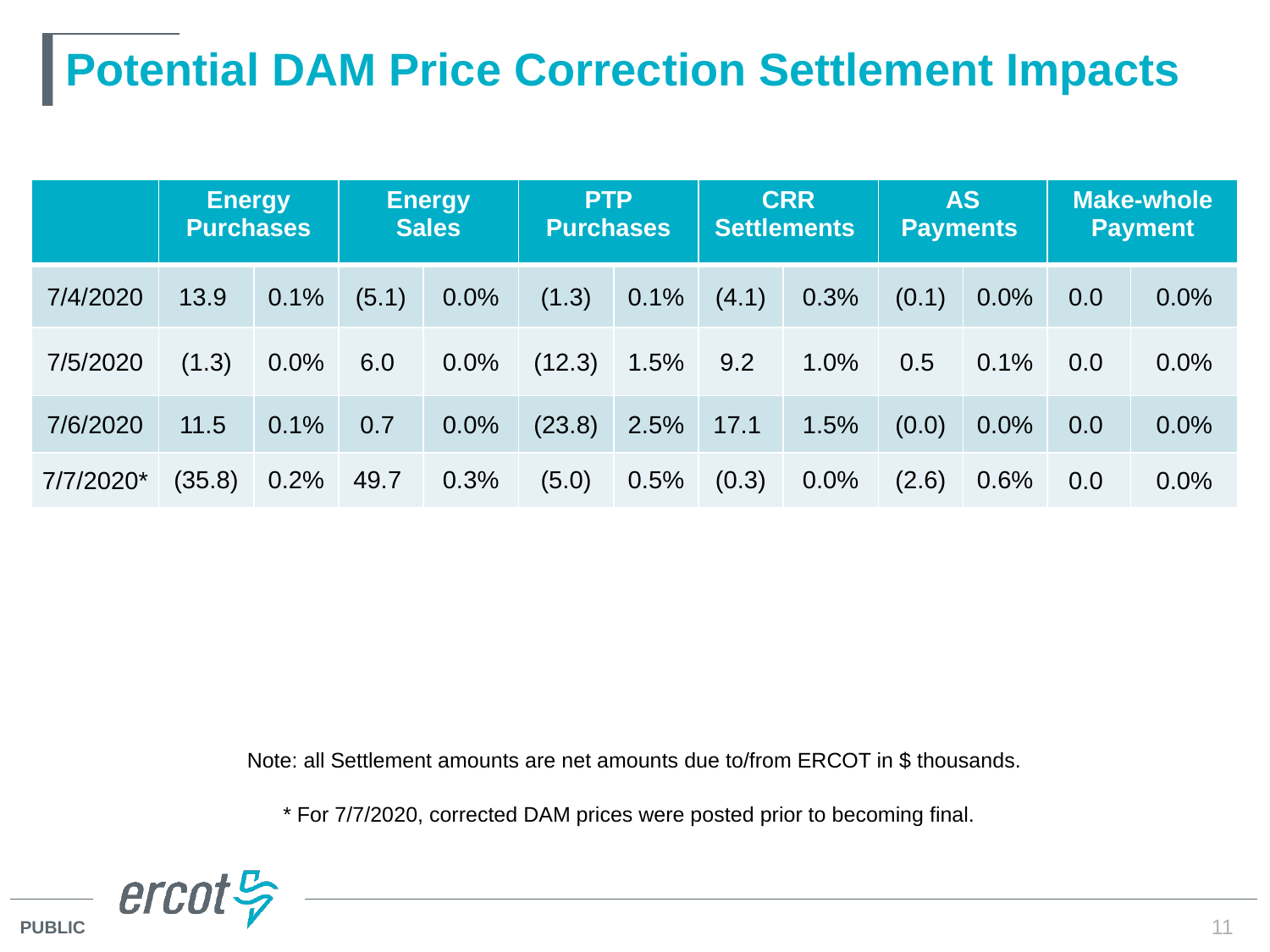

# Potential DAM Price Correction Settlement Impacts
|  | Energy Purchases |  | Energy Sales |  | PTP Purchases |  | CRR Settlements |  | AS Payments |  | Make-whole Payment |  |
| --- | --- | --- | --- | --- | --- | --- | --- | --- | --- | --- | --- | --- |
| 7/4/2020 | 13.9 | 0.1% | (5.1) | 0.0% | (1.3) | 0.1% | (4.1) | 0.3% | (0.1) | 0.0% | 0.0 | 0.0% |
| 7/5/2020 | (1.3) | 0.0% | 6.0 | 0.0% | (12.3) | 1.5% | 9.2 | 1.0% | 0.5 | 0.1% | 0.0 | 0.0% |
| 7/6/2020 | 11.5 | 0.1% | 0.7 | 0.0% | (23.8) | 2.5% | 17.1 | 1.5% | (0.0) | 0.0% | 0.0 | 0.0% |
| 7/7/2020\* | (35.8) | 0.2% | 49.7 | 0.3% | (5.0) | 0.5% | (0.3) | 0.0% | (2.6) | 0.6% | 0.0 | 0.0% |
Note: all Settlement amounts are net amounts due to/from ERCOT in $ thousands.
* For 7/7/2020, corrected DAM prices were posted prior to becoming final.
11